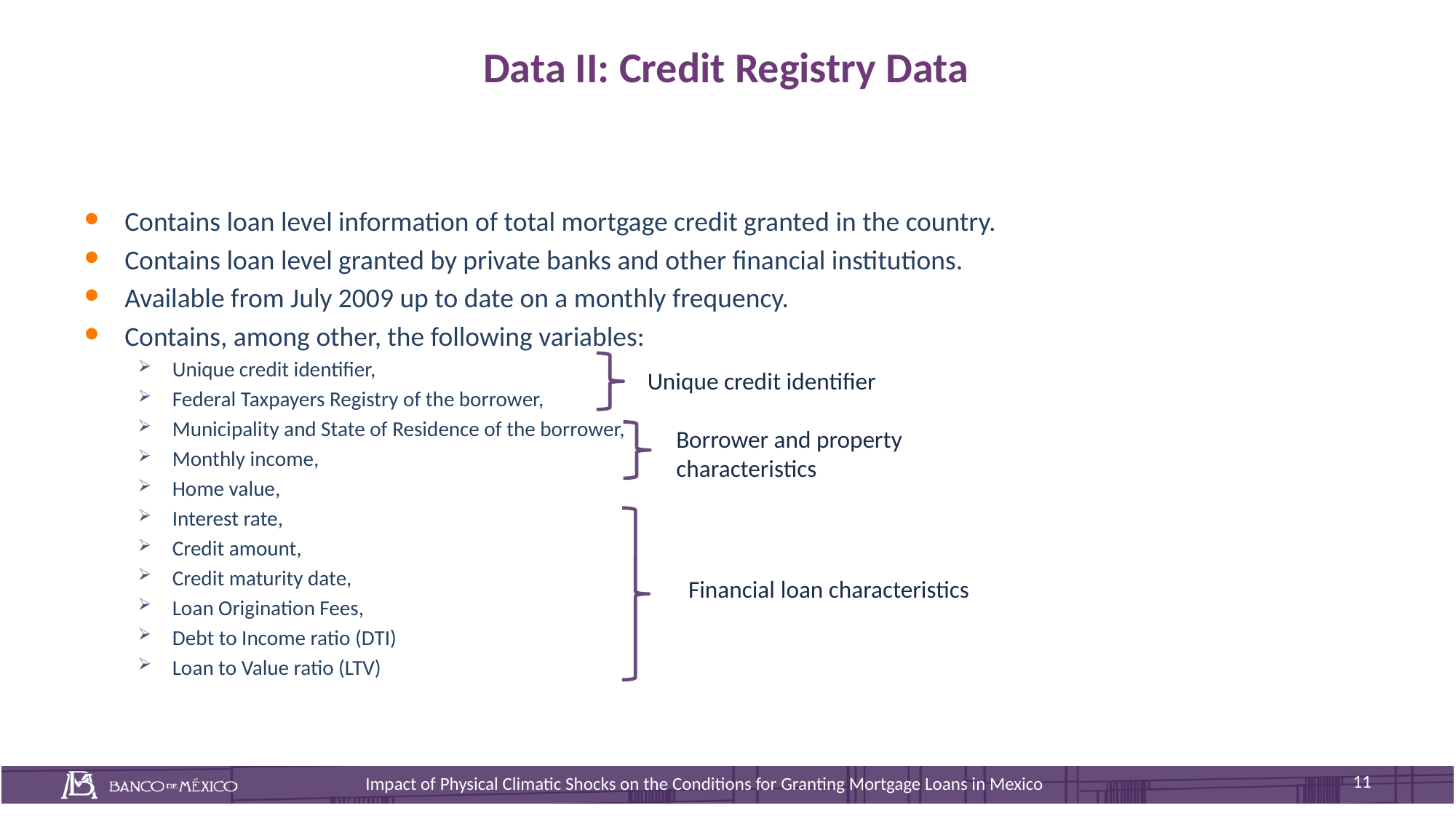

# Data II: Credit Registry Data
Contains loan level information of total mortgage credit granted in the country.
Contains loan level granted by private banks and other financial institutions.
Available from July 2009 up to date on a monthly frequency.
Contains, among other, the following variables:
Unique credit identifier,
Federal Taxpayers Registry of the borrower,
Municipality and State of Residence of the borrower,
Monthly income,
Home value,
Interest rate,
Credit amount,
Credit maturity date,
Loan Origination Fees,
Debt to Income ratio (DTI)
Loan to Value ratio (LTV)

Unique credit identifier
Borrower and property characteristics

Financial loan characteristics
11
Impact of Physical Climatic Shocks on the Conditions for Granting Mortgage Loans in Mexico